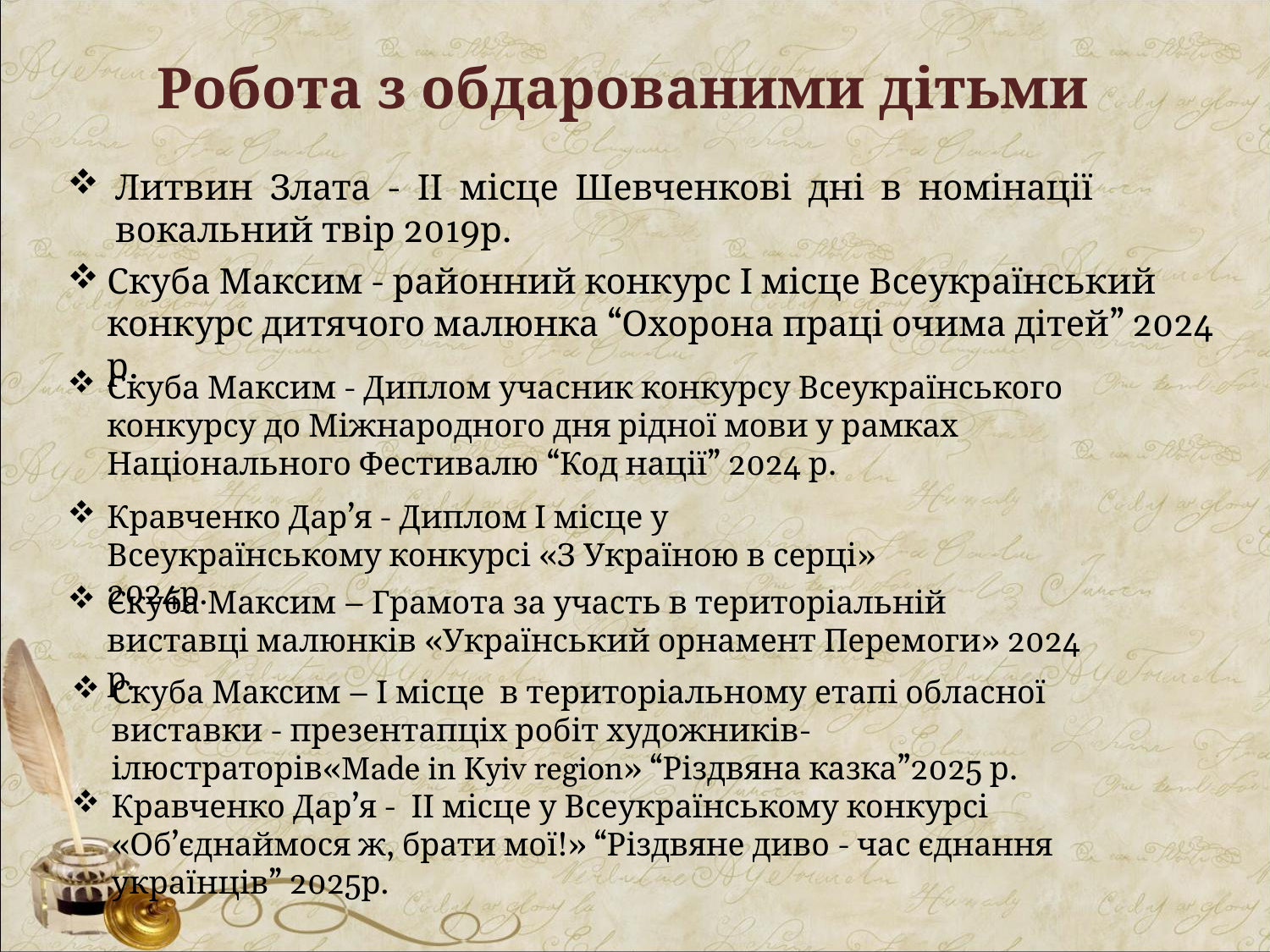

Робота з обдарованими дітьми
Литвин Злата - ІІ місце Шевченкові дні в номінації вокальний твір 2019р.

Скуба Максим - районний конкурс І місце Всеукраїнський конкурс дитячого малюнка “Охорона праці очима дітей” 2024 р.
Скуба Максим - Диплом учасник конкурсу Всеукраїнського конкурсу до Міжнародного дня рідної мови у рамках Національного Фестивалю “Код нації” 2024 р.
Кравченко Дар’я - Диплом І місце у Всеукраїнському конкурсі «З Україною в серці» 2024р.
Скуба Максим – Грамота за участь в територіальній виставці малюнків «Український орнамент Перемоги» 2024 р.
Скуба Максим – І місце  в територіальному етапі обласної виставки - презентапціх робіт художників-ілюстраторів«Made in Kyiv region» “Різдвяна казка”2025 р.
Кравченко Дар’я -  ІІ місце у Всеукраїнському конкурсі «Об’єднаймося ж, брати мої!» “Різдвяне диво - час єднання українців” 2025р.